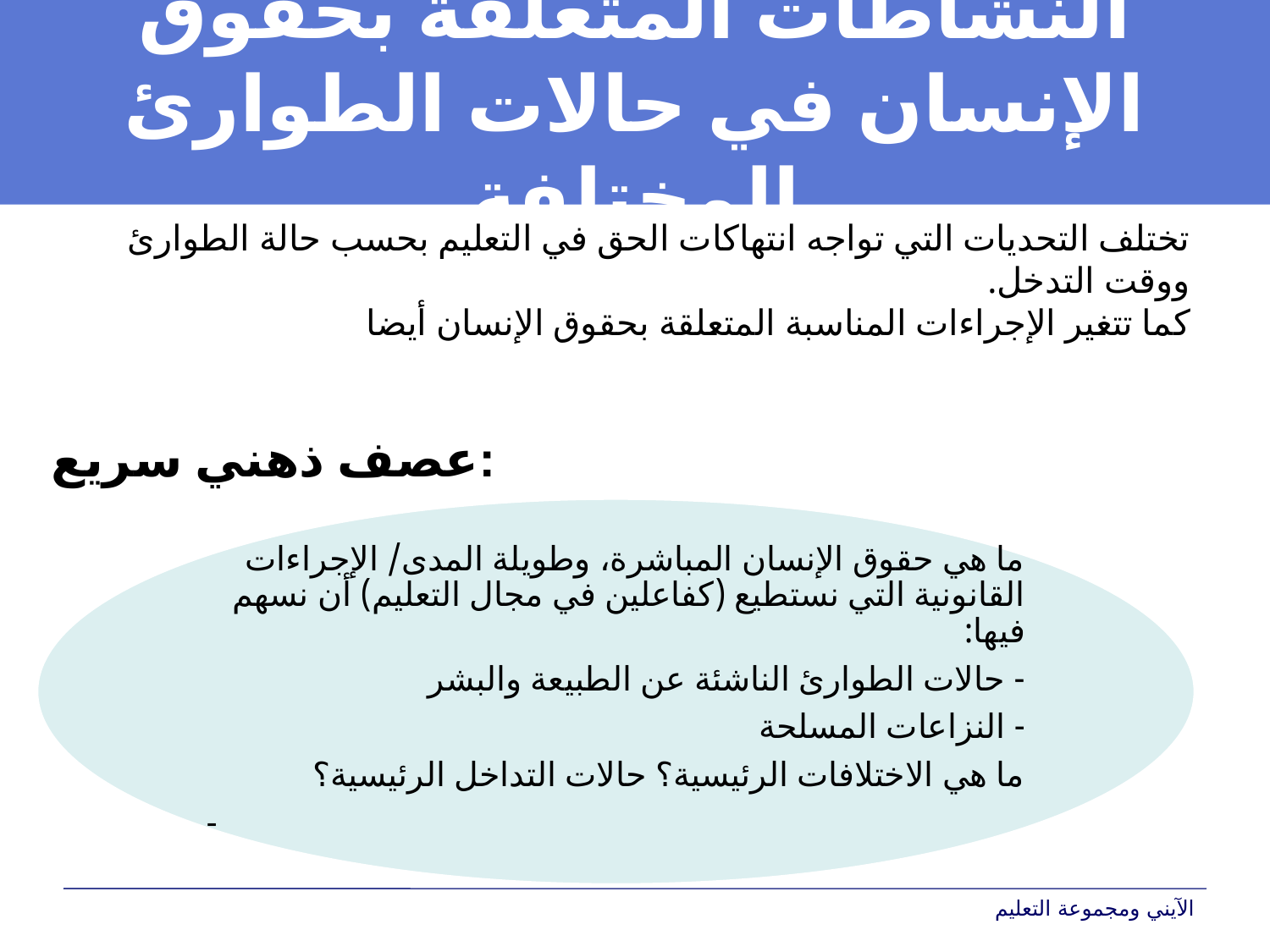

# النشاطات المتعلقة بحقوق الإنسان في حالات الطوارئ المختلفة
تختلف التحديات التي تواجه انتهاكات الحق في التعليم بحسب حالة الطوارئ ووقت التدخل.
كما تتغير الإجراءات المناسبة المتعلقة بحقوق الإنسان أيضا

عصف ذهني سريع:
ما هي حقوق الإنسان المباشرة، وطويلة المدى/ الإجراءات القانونية التي نستطيع (كفاعلين في مجال التعليم) أن نسهم فيها:
- حالات الطوارئ الناشئة عن الطبيعة والبشر
- النزاعات المسلحة
ما هي الاختلافات الرئيسية؟ حالات التداخل الرئيسية؟
-
الآيني ومجموعة التعليم